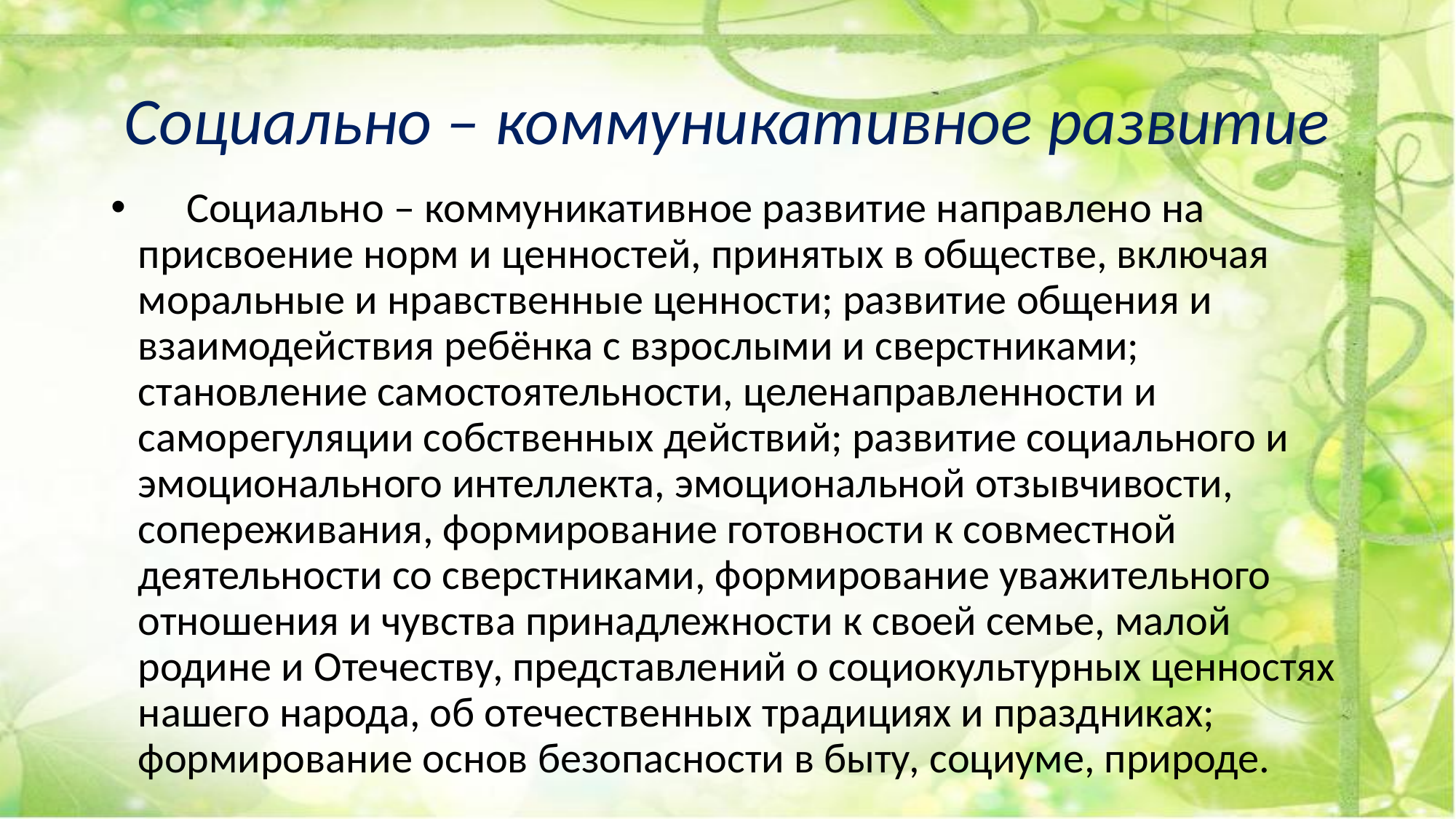

# Социально – коммуникативное развитие
     Социально – коммуникативное развитие направлено на присвоение норм и ценностей, принятых в обществе, включая моральные и нравственные ценности; развитие общения и взаимодействия ребёнка с взрослыми и сверстниками; становление самостоятельности, целенаправленности и саморегуляции собственных действий; развитие социального и эмоционального интеллекта, эмоциональной отзывчивости, сопереживания, формирование готовности к совместной деятельности со сверстниками, формирование уважительного отношения и чувства принадлежности к своей семье, малой родине и Отечеству, представлений о социокультурных ценностях нашего народа, об отечественных традициях и праздниках; формирование основ безопасности в быту, социуме, природе.